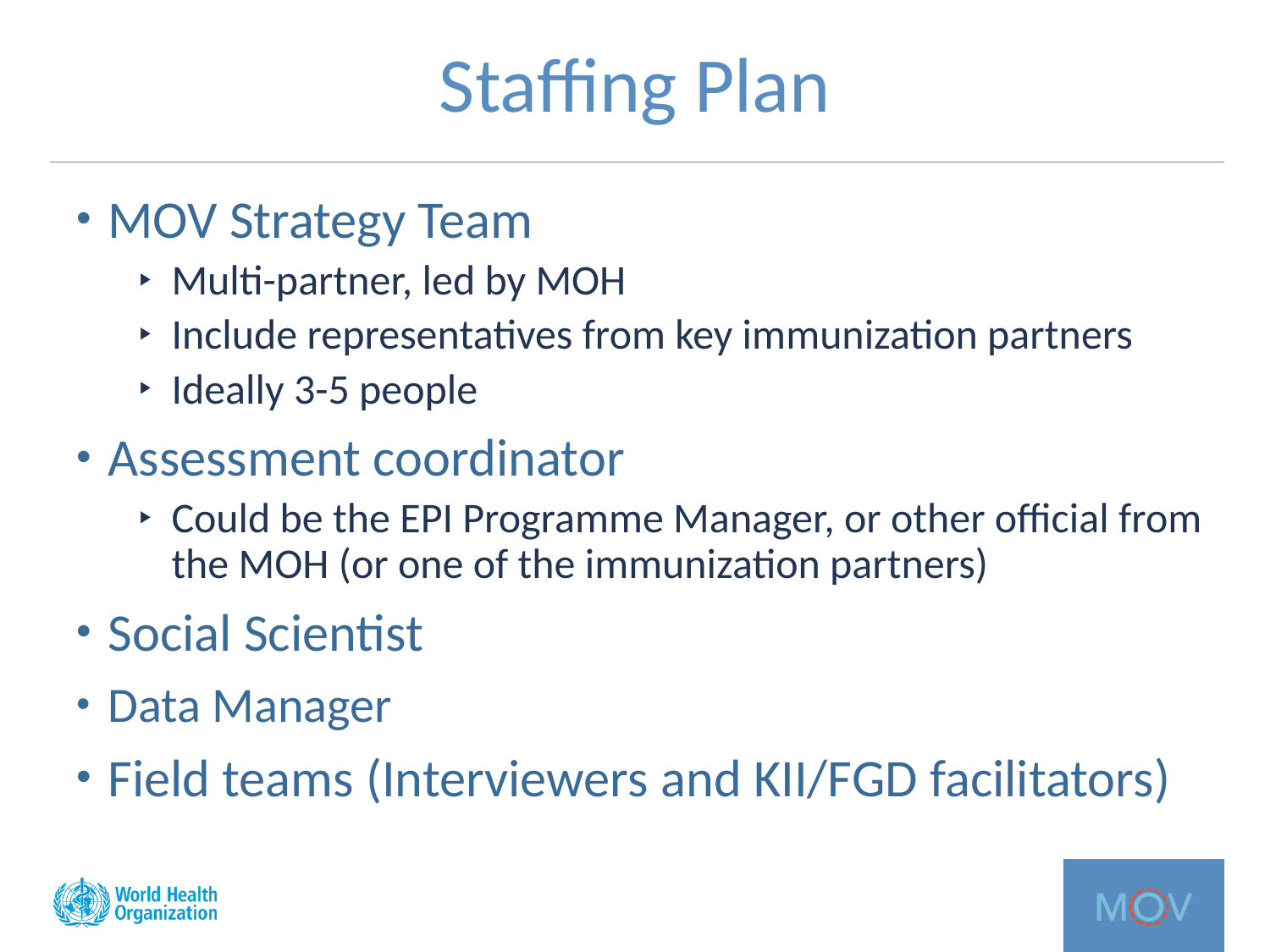

# Staffing Plan
MOV Strategy Team
Multi-partner, led by MOH
Include representatives from key immunization partners
Ideally 3-5 people
Assessment coordinator
Could be the EPI Programme Manager, or other official from the MOH (or one of the immunization partners)
Social Scientist
Data Manager
Field teams (Interviewers and KII/FGD facilitators)